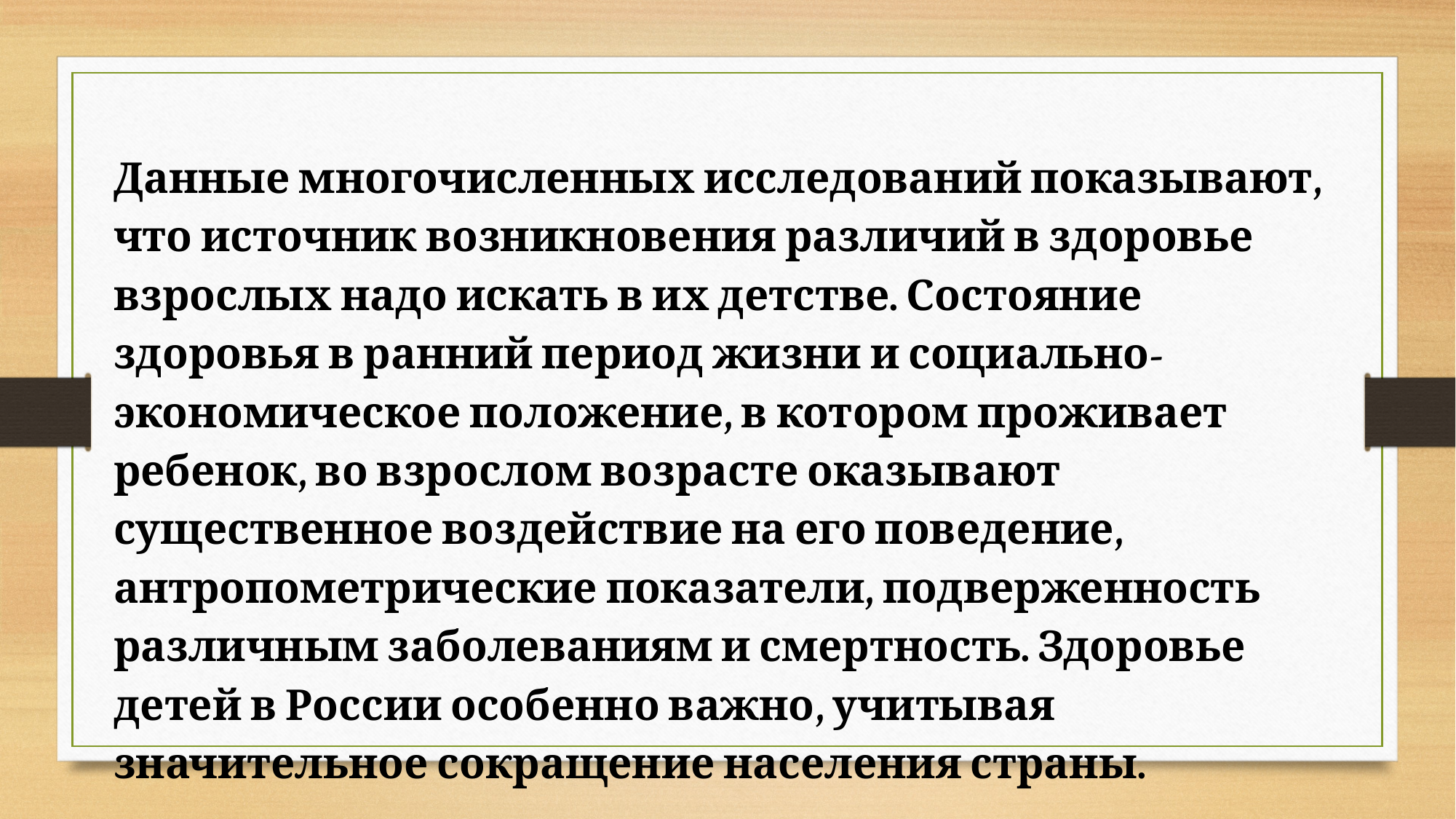

Данные многочисленных исследований показывают, что источник возникновения различий в здоровье взрослых надо искать в их детстве. Состояние здоровья в ранний период жизни и социально-экономическое положение, в котором проживает ребенок, во взрослом возрасте оказывают существенное воздействие на его поведение, антропометрические показатели, подверженность различным заболеваниям и смертность. Здоровье детей в России особенно важно, учитывая значительное сокращение населения страны.